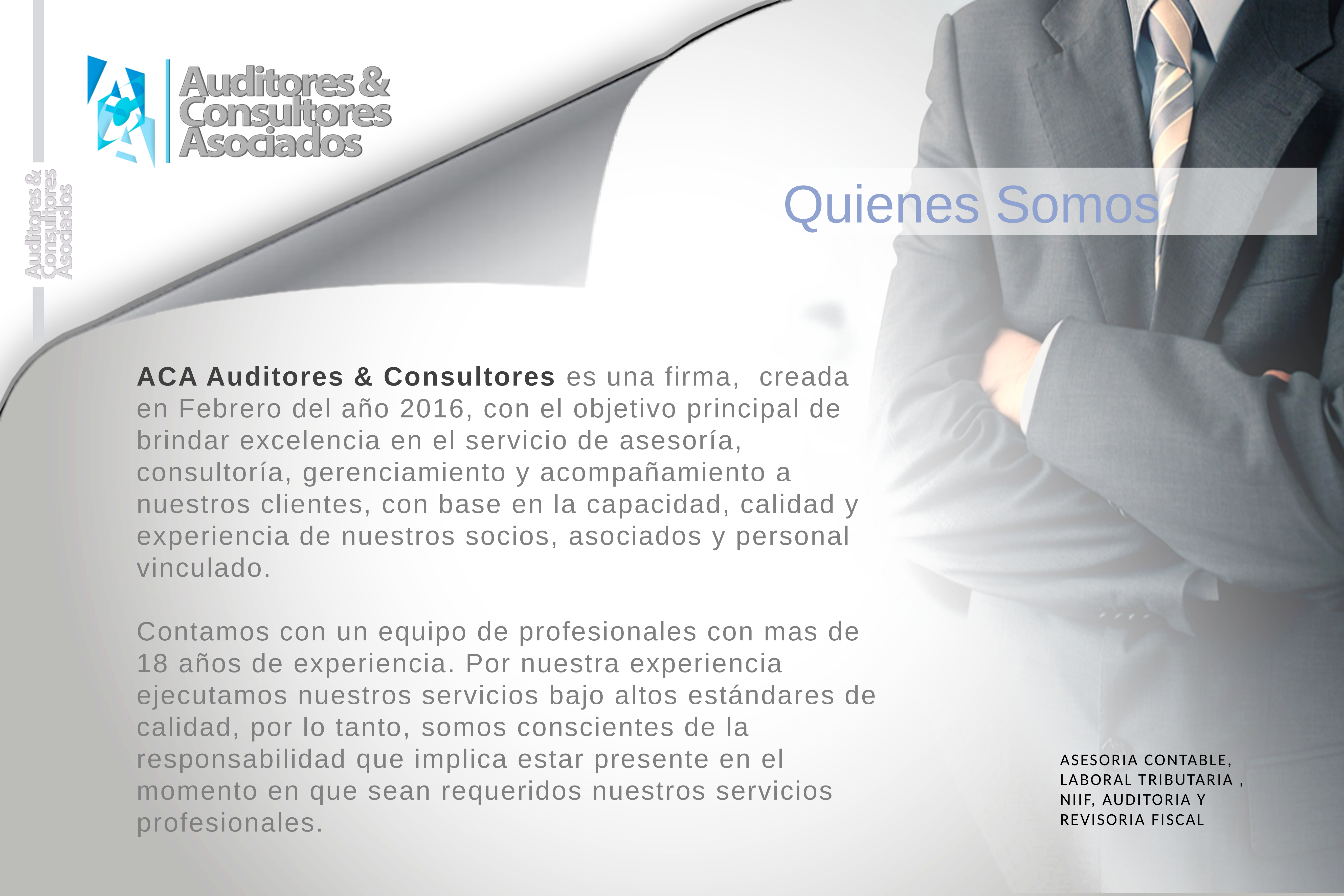

Quienes Somos

ACA Auditores & Consultores es una firma,  creada en Febrero del año 2016, con el objetivo principal de brindar excelencia en el servicio de asesoría, consultoría, gerenciamiento y acompañamiento a nuestros clientes, con base en la capacidad, calidad y experiencia de nuestros socios, asociados y personal vinculado.

Contamos con un equipo de profesionales con mas de 18 años de experiencia. Por nuestra experiencia ejecutamos nuestros servicios bajo altos estándares de calidad, por lo tanto, somos conscientes de la responsabilidad que implica estar presente en el momento en que sean requeridos nuestros servicios profesionales.

ASESORIA CONTABLE, LABORAL TRIBUTARIA , NIIF, AUDITORIA Y REVISORIA FISCAL